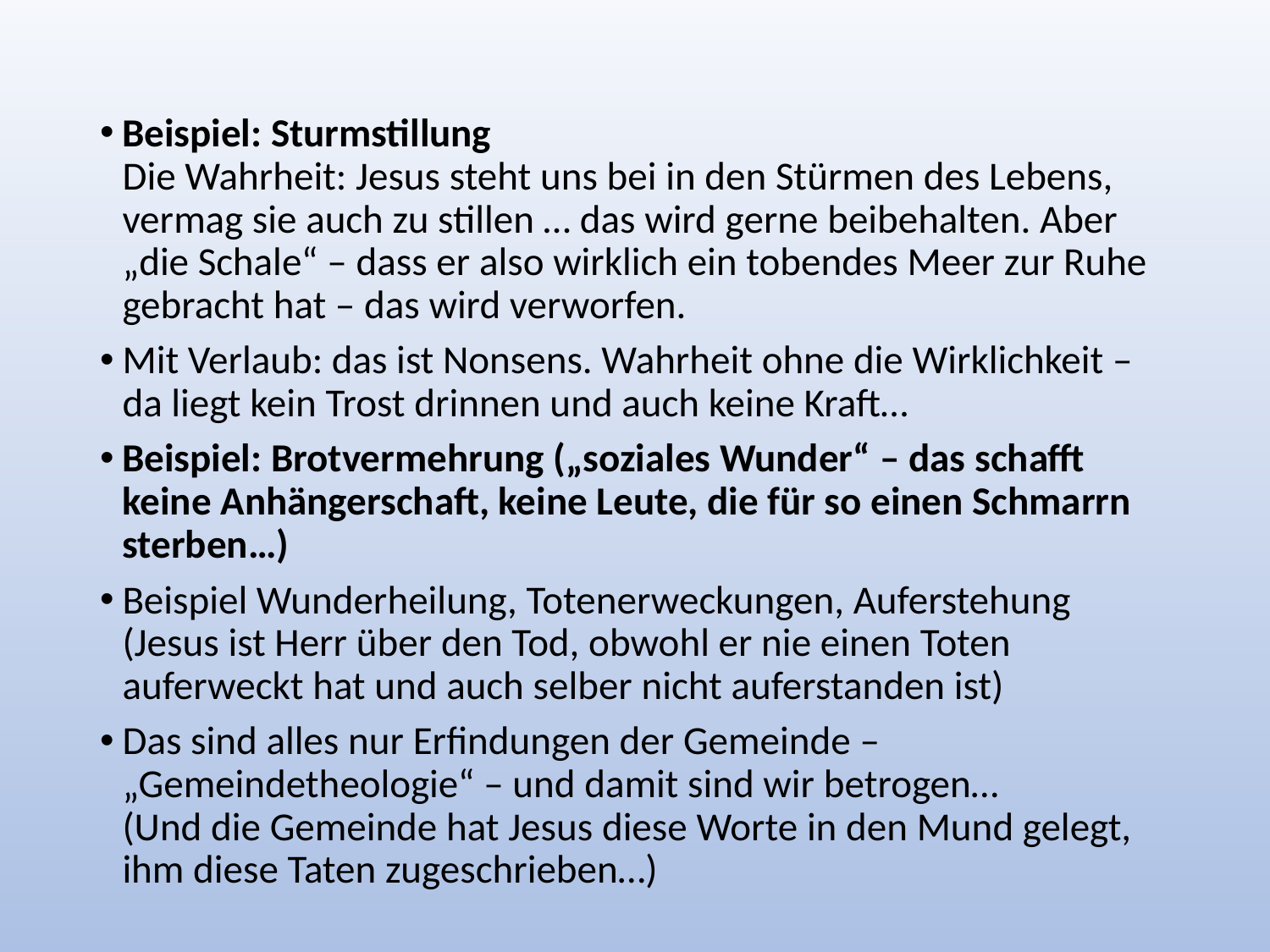

#
Beispiel: Sturmstillung
Die Wahrheit: Jesus steht uns bei in den Stürmen des Lebens, vermag sie auch zu stillen … das wird gerne beibehalten. Aber „die Schale“ – dass er also wirklich ein tobendes Meer zur Ruhe gebracht hat – das wird verworfen.
Mit Verlaub: das ist Nonsens. Wahrheit ohne die Wirklichkeit – da liegt kein Trost drinnen und auch keine Kraft…
Beispiel: Brotvermehrung („soziales Wunder“ – das schafft keine Anhängerschaft, keine Leute, die für so einen Schmarrn sterben…)
Beispiel Wunderheilung, Totenerweckungen, Auferstehung (Jesus ist Herr über den Tod, obwohl er nie einen Toten auferweckt hat und auch selber nicht auferstanden ist)
Das sind alles nur Erfindungen der Gemeinde – „Gemeindetheologie“ – und damit sind wir betrogen…
(Und die Gemeinde hat Jesus diese Worte in den Mund gelegt, ihm diese Taten zugeschrieben…)